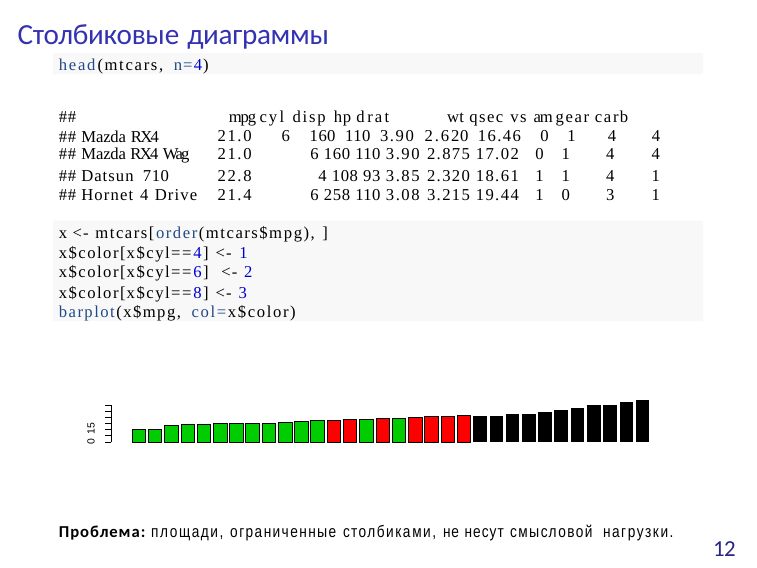

# Столбиковые диаграммы
head(mtcars, n=4)
##	mpg cyl disp hp drat  ## Mazda RX4
wt qsec vs am gear carb
21.0	6    160  110  3.90  2.620  16.46    0    1	4	4
| ## Mazda RX4 Wag | 21.0 | 6 160 110 3.90 2.875 17.02 | 0 | 1 | 4 | 4 |
| --- | --- | --- | --- | --- | --- | --- |
| ## Datsun 710 | 22.8 | 4 108 93 3.85 2.320 18.61 | 1 | 1 | 4 | 1 |
| ## Hornet 4 Drive | 21.4 | 6 258 110 3.08 3.215 19.44 | 1 | 0 | 3 | 1 |
x <- mtcars[order(mtcars$mpg), ]  x$color[x$cyl==4] <- 1
x$color[x$cyl==6]  <- 2
x$color[x$cyl==8] <- 3  barplot(x$mpg, col=x$color)

0 15

Проблема: площади, ограниченные столбиками, не несут смысловой нагрузки.
12